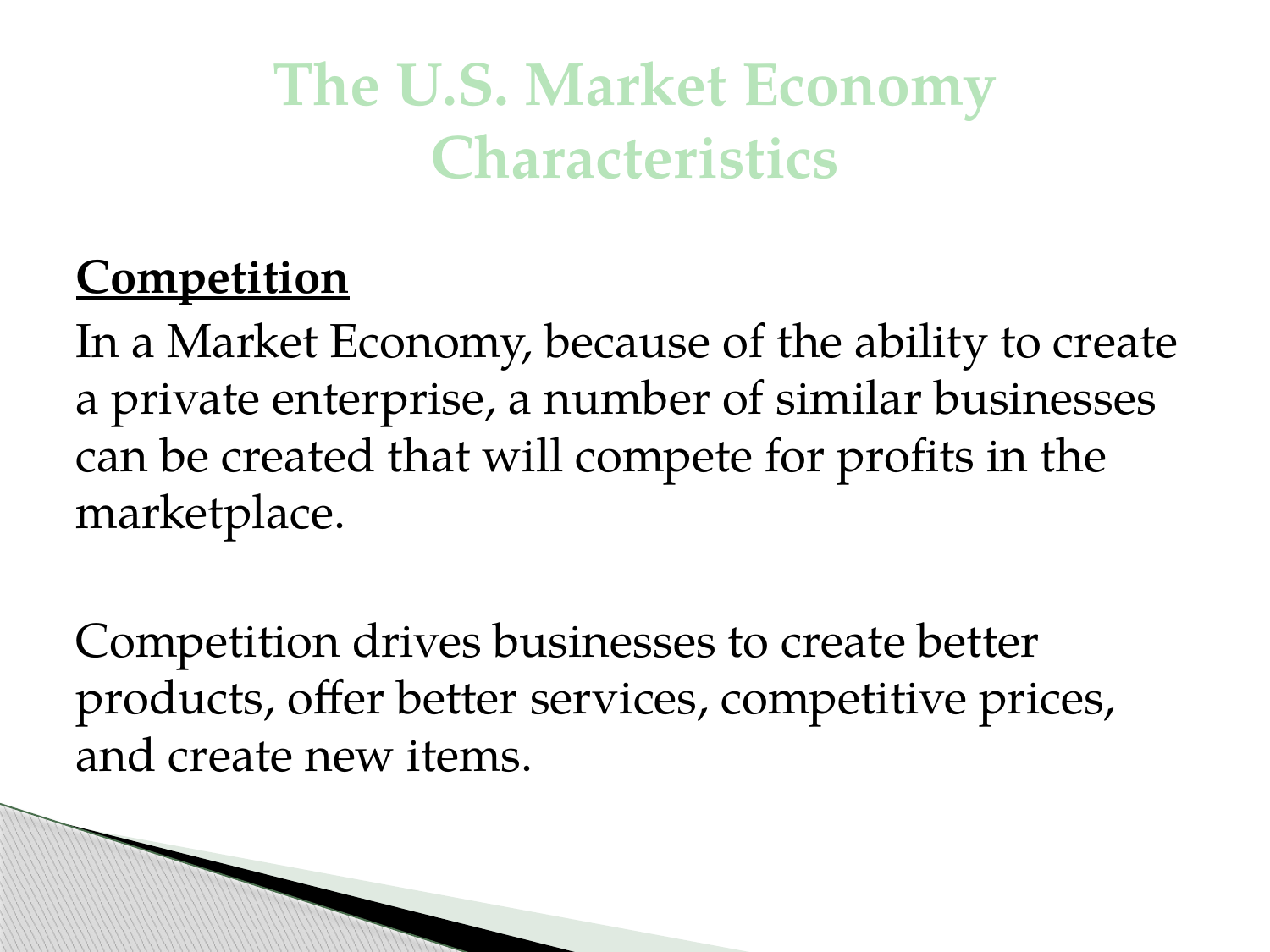

# The U.S. Market Economy Characteristics
Competition
In a Market Economy, because of the ability to create a private enterprise, a number of similar businesses can be created that will compete for profits in the marketplace.

Competition drives businesses to create better products, offer better services, competitive prices, and create new items.